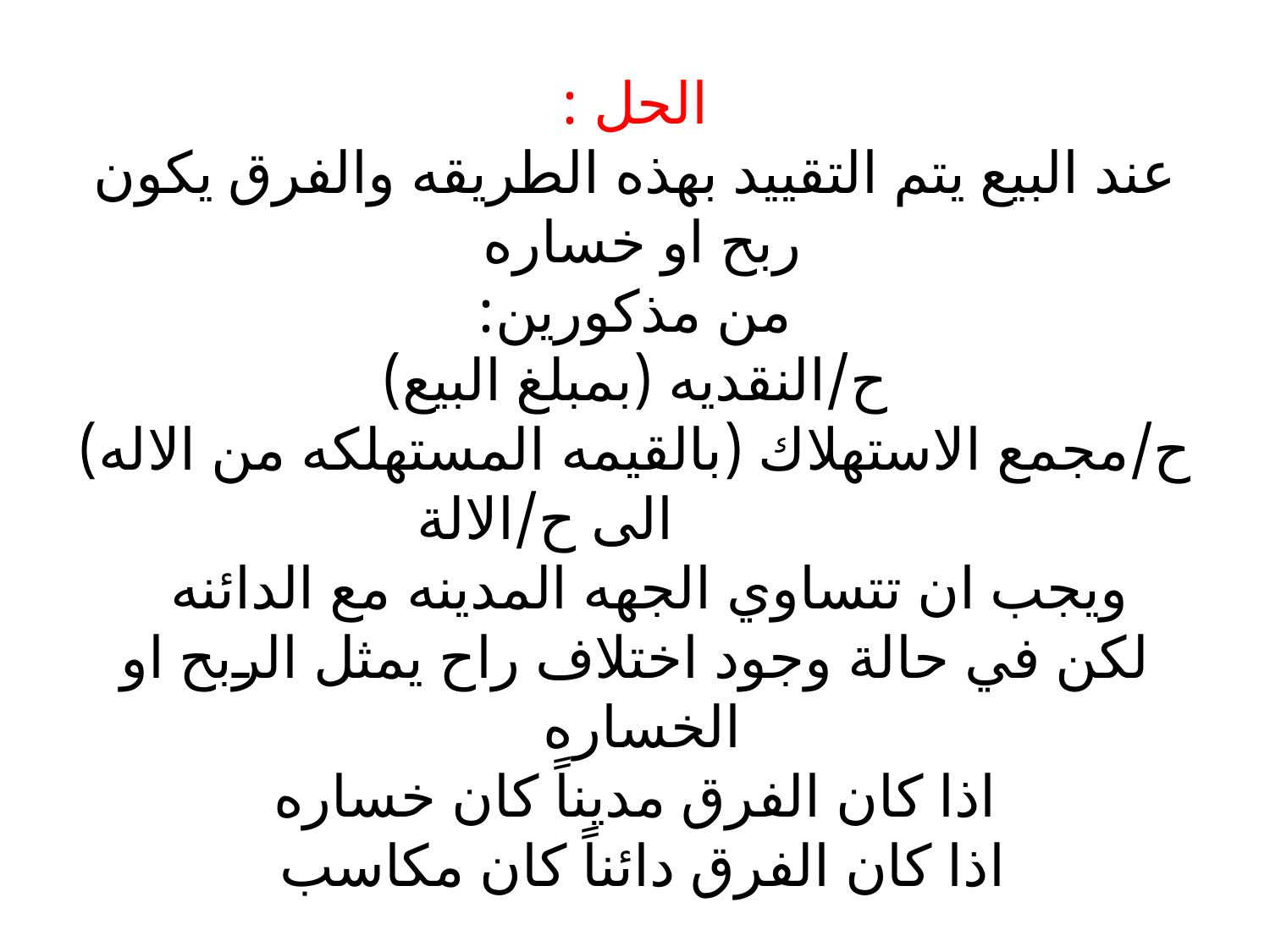

# الحل : عند البيع يتم التقييد بهذه الطريقه والفرق يكون ربح او خساره من مذكورين: ح/النقديه (بمبلغ البيع) ح/مجمع الاستهلاك (بالقيمه المستهلكه من الاله) الى ح/الالة ويجب ان تتساوي الجهه المدينه مع الدائنه لكن في حالة وجود اختلاف راح يمثل الربح او الخساره اذا كان الفرق مديناً كان خساره اذا كان الفرق دائناً كان مكاسب